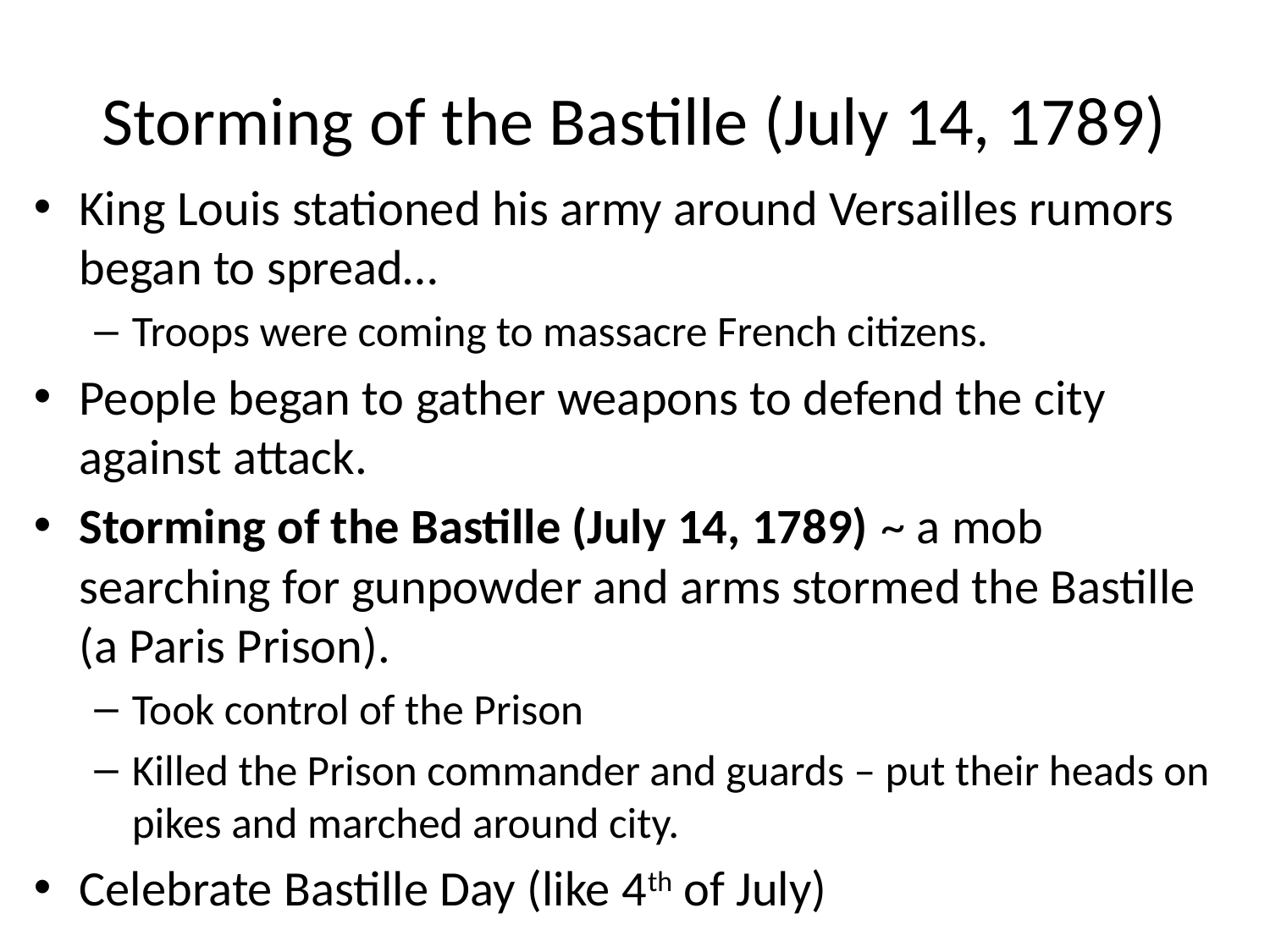

# Storming of the Bastille (July 14, 1789)
King Louis stationed his army around Versailles rumors began to spread…
Troops were coming to massacre French citizens.
People began to gather weapons to defend the city against attack.
Storming of the Bastille (July 14, 1789) ~ a mob searching for gunpowder and arms stormed the Bastille (a Paris Prison).
Took control of the Prison
Killed the Prison commander and guards – put their heads on pikes and marched around city.
Celebrate Bastille Day (like 4th of July)